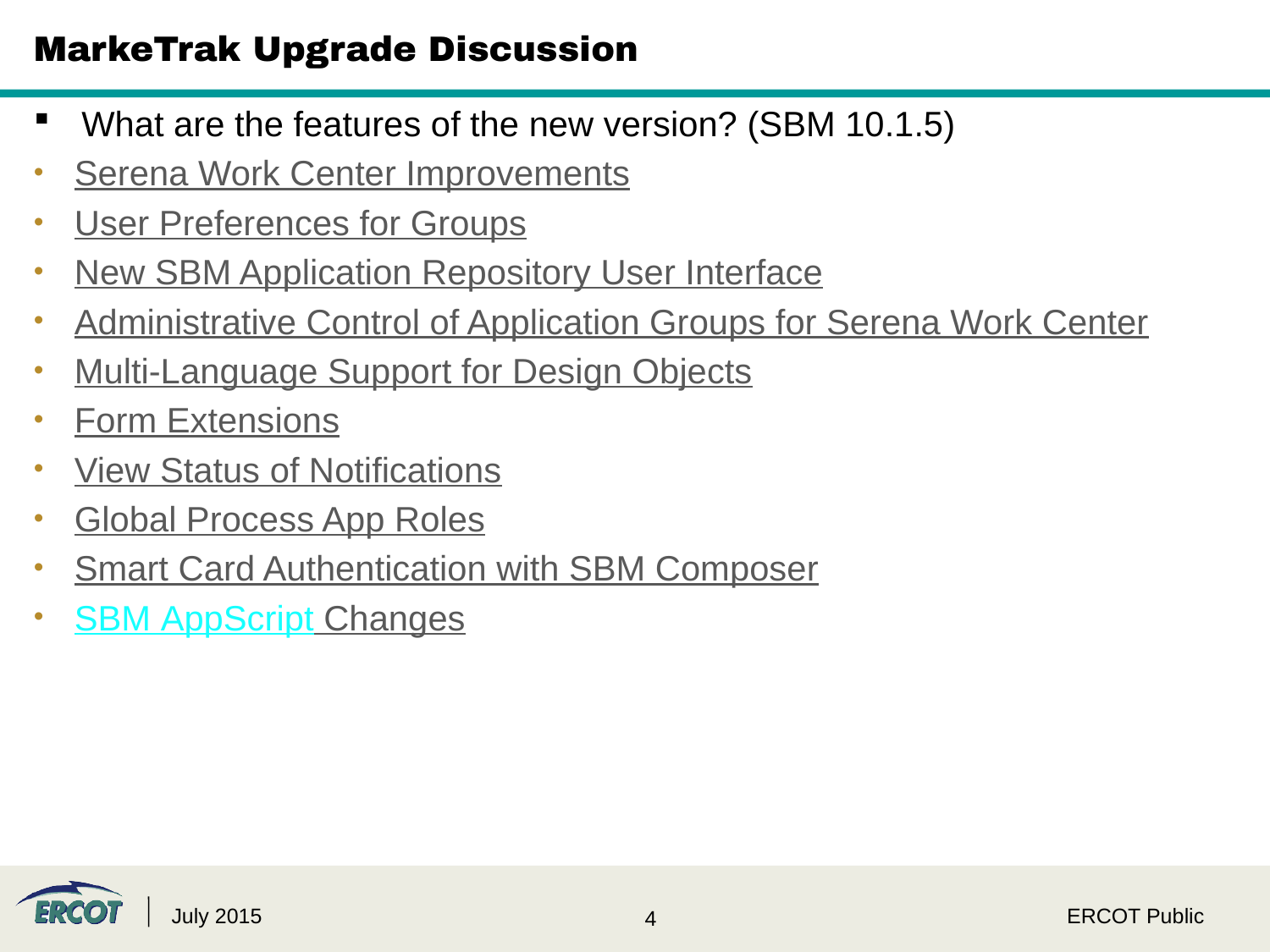

# MarkeTrak Upgrade Discussion
What are the features of the new version? (SBM 10.1.5)
Serena Work Center Improvements
User Preferences for Groups
New SBM Application Repository User Interface
Administrative Control of Application Groups for Serena Work Center
Multi-Language Support for Design Objects
Form Extensions
View Status of Notifications
Global Process App Roles
Smart Card Authentication with SBM Composer
SBM AppScript Changes

July 2015
ERCOT Public